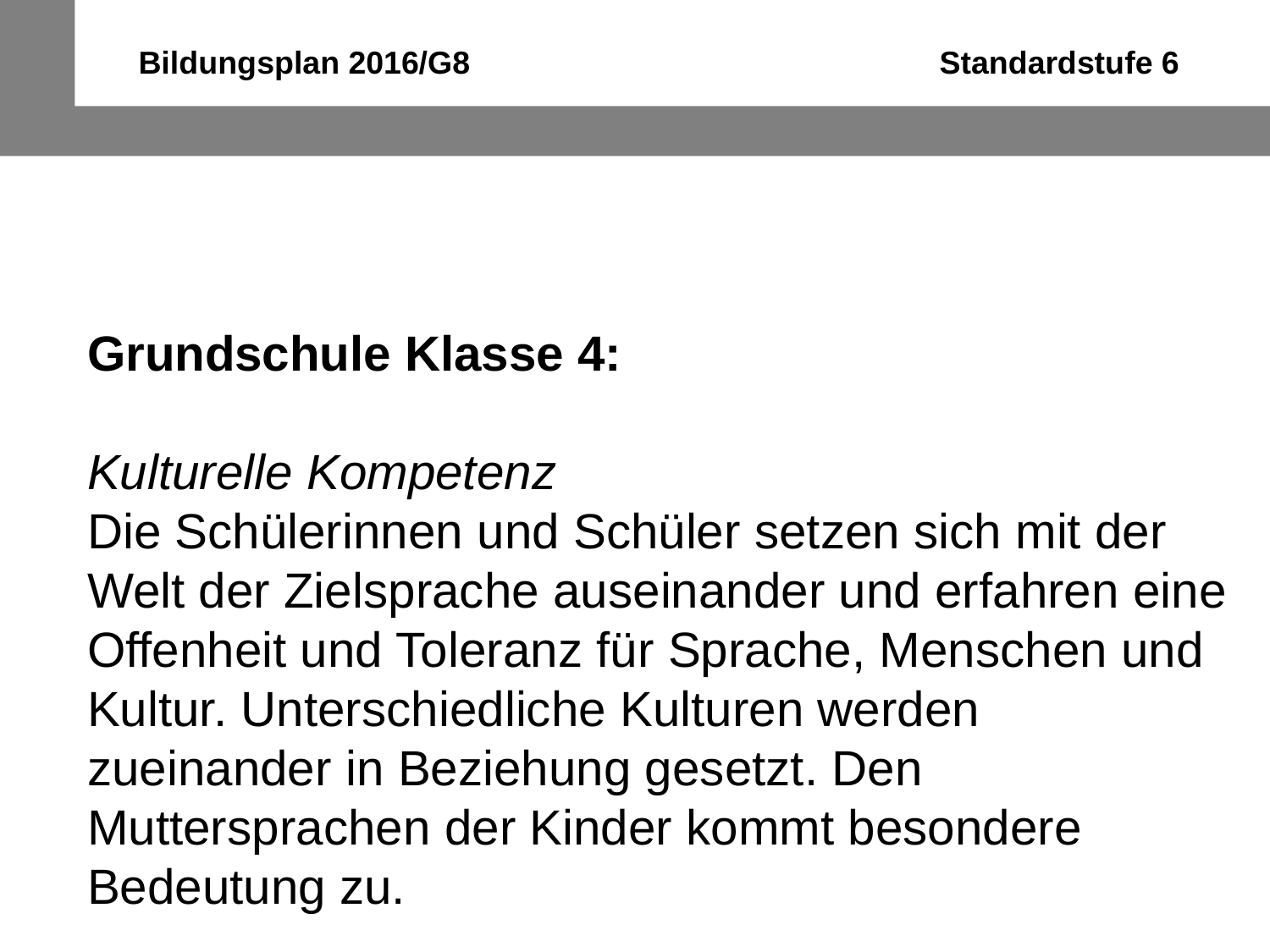

Bildungsplan 2016/G8                                                     Standardstufe 6

Grundschule Klasse 4:

Kulturelle Kompetenz
Die Schülerinnen und Schüler setzen sich mit der Welt der Zielsprache auseinander und erfahren eine Offenheit und Toleranz für Sprache, Menschen und Kultur. Unterschiedliche Kulturen werden zueinander in Beziehung gesetzt. Den Muttersprachen der Kinder kommt besondere Bedeutung zu.